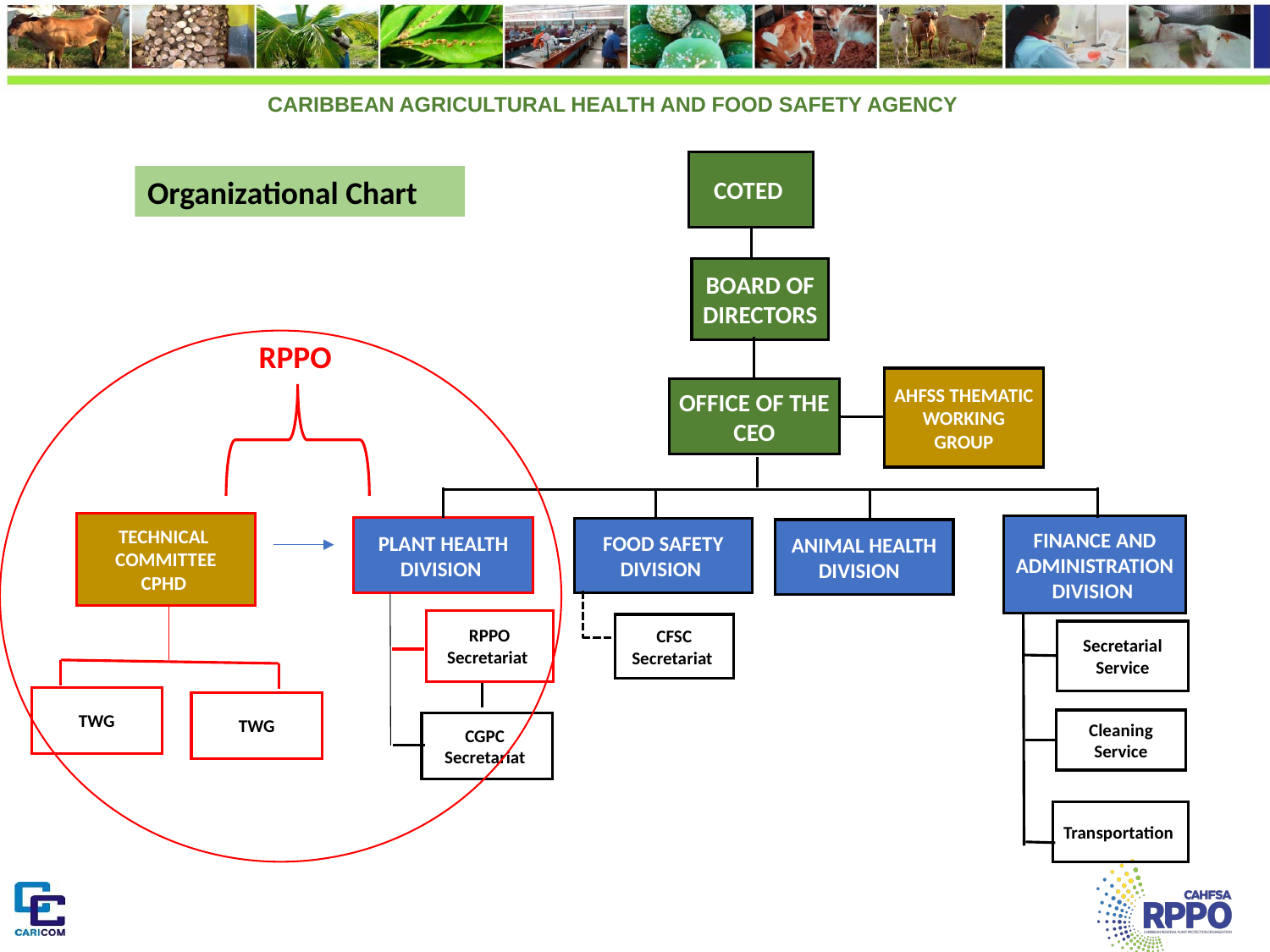

COTED
BOARD OF DIRECTORS
OFFICE OF THE CEO
FINANCE AND ADMINISTRATION DIVISION
PLANT HEALTH DIVISION
FOOD SAFETY DIVISION
ANIMAL HEALTH DIVISION
RPPO Secretariat
CFSC Secretariat
Secretarial Service
Cleaning Service
CGPC  Secretariat
Transportation
AHFSS THEMATIC WORKING GROUP
Organizational Chart

RPPO

TECHNICAL  COMMITTEE
CPHD
TWG
TWG